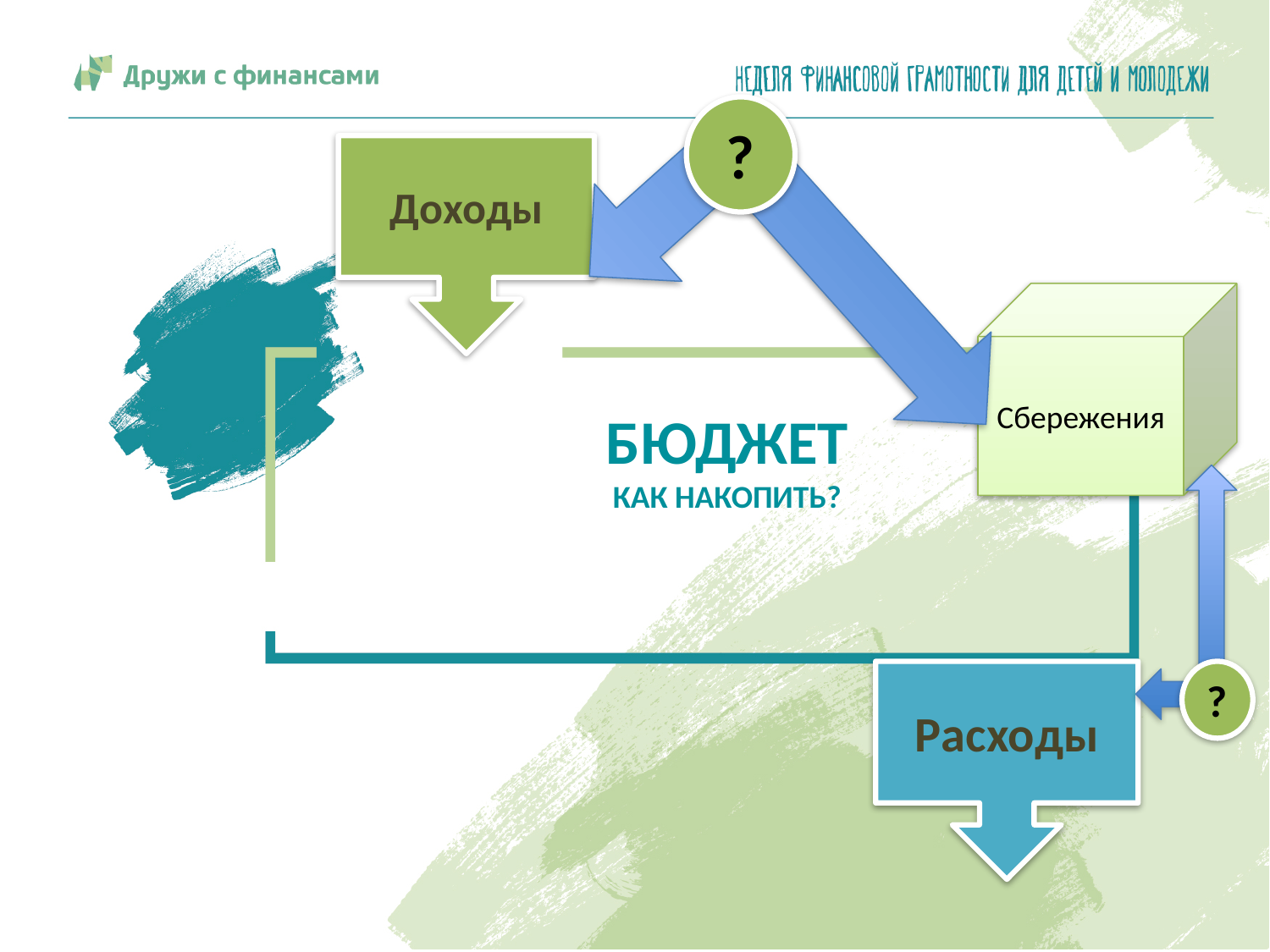

?
Доходы

Сбережения
# Бюджет как накопить?

Расходы
?